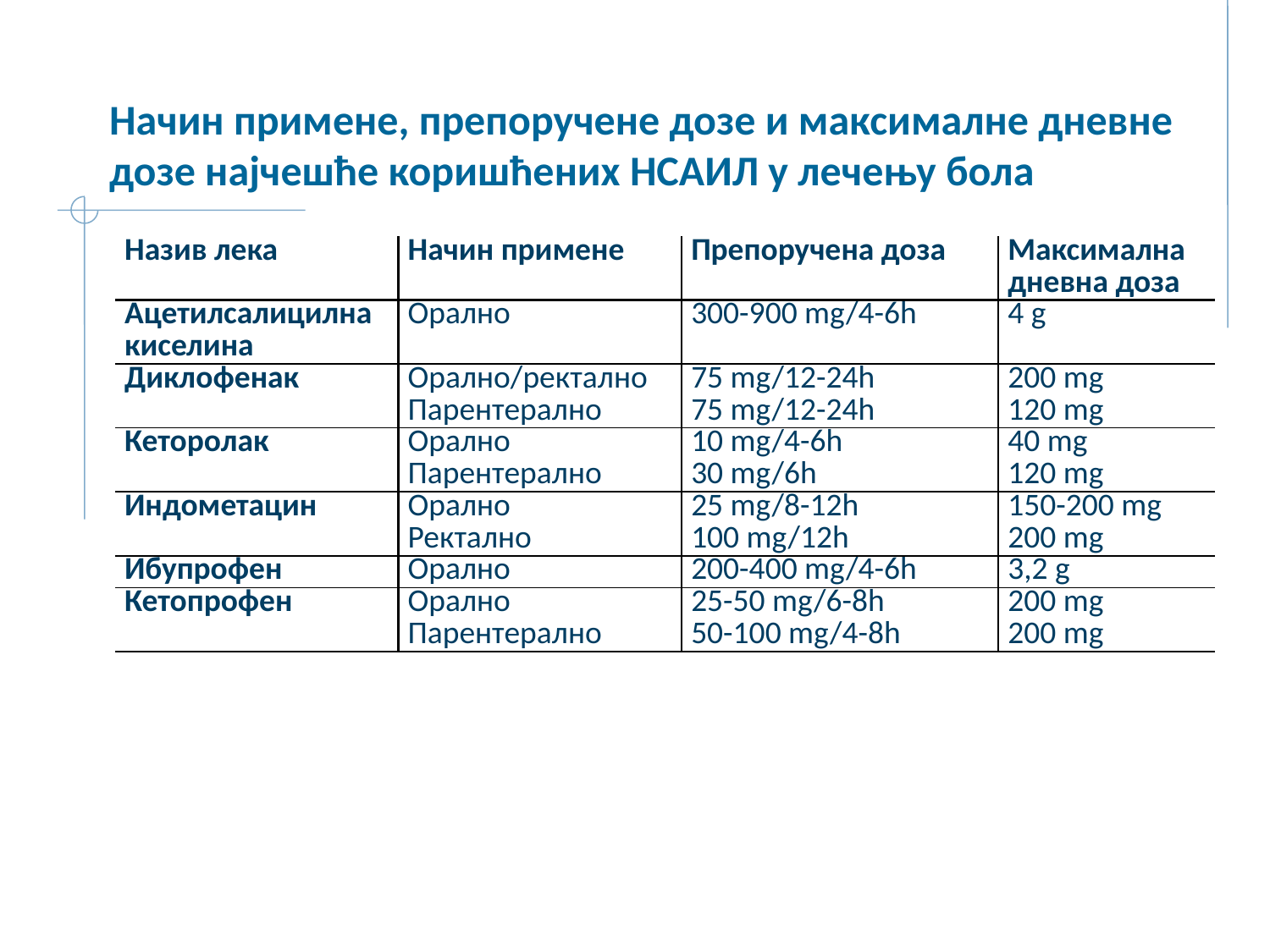

# Начин примене, препоручене дозе и максималне дневне дозе најчешће коришћених НСАИЛ у лечењу бола
| Назив лека | Начин примене | Препоручена доза | Максимална дневна доза |
| --- | --- | --- | --- |
| Ацетилсалицилна киселина | Орално | 300-900 mg/4-6h | 4 g |
| Диклофенак | Орално/ректално Парентерално | 75 mg/12-24h 75 mg/12-24h | 200 mg 120 mg |
| Кеторолак | Орално Парентерално | 10 mg/4-6h 30 mg/6h | 40 mg 120 mg |
| Индометацин | Орално Ректално | 25 mg/8-12h 100 mg/12h | 150-200 mg 200 mg |
| Ибупрофен | Орално | 200-400 mg/4-6h | 3,2 g |
| Кетопрофен | Орално Парентерално | 25-50 mg/6-8h 50-100 mg/4-8h | 200 mg 200 mg |